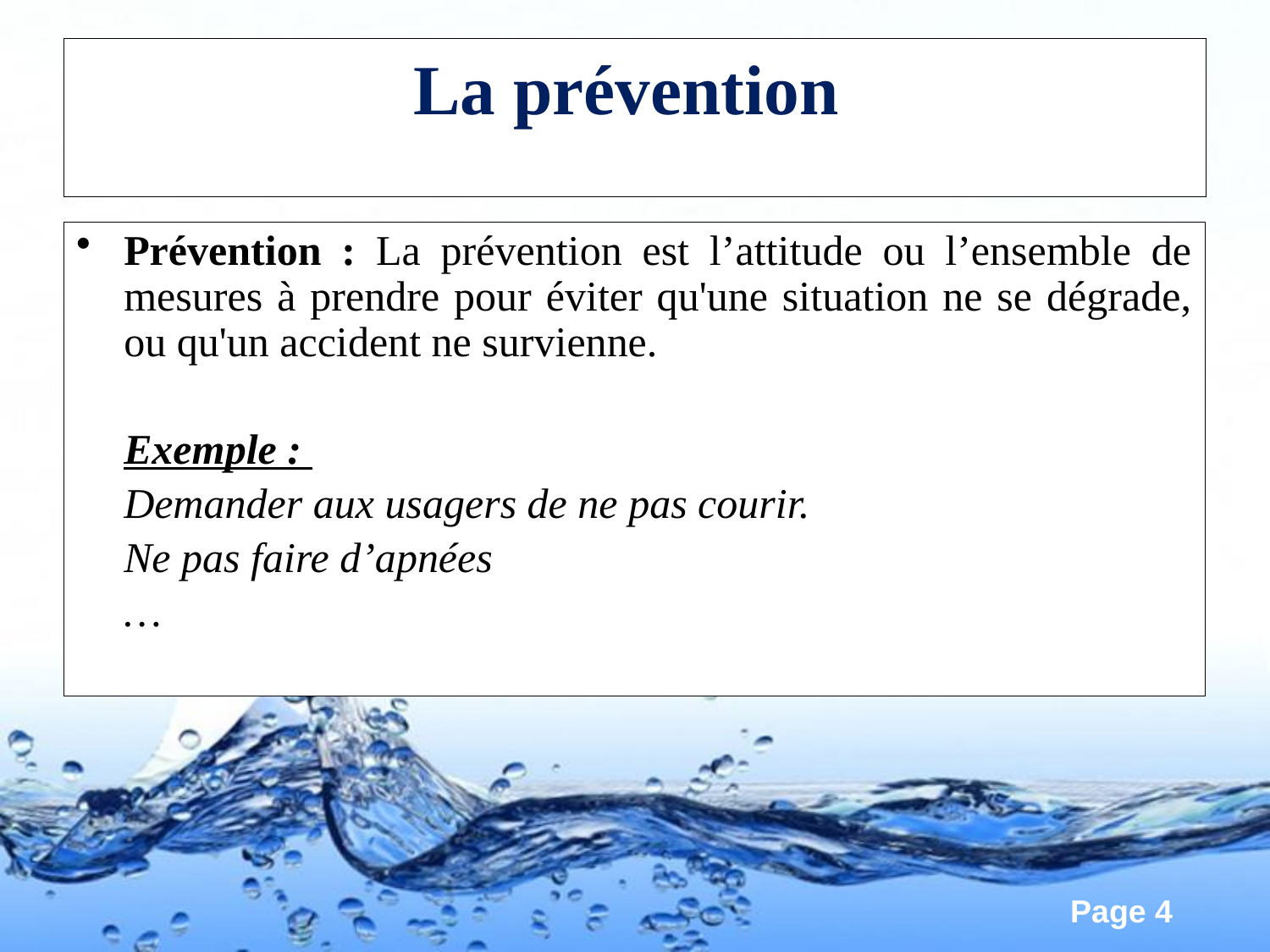

# La prévention
Prévention : La prévention est l’attitude ou l’ensemble de mesures à prendre pour éviter qu'une situation ne se dégrade, ou qu'un accident ne survienne.

	Exemple :
	Demander aux usagers de ne pas courir.
	Ne pas faire d’apnées
	…